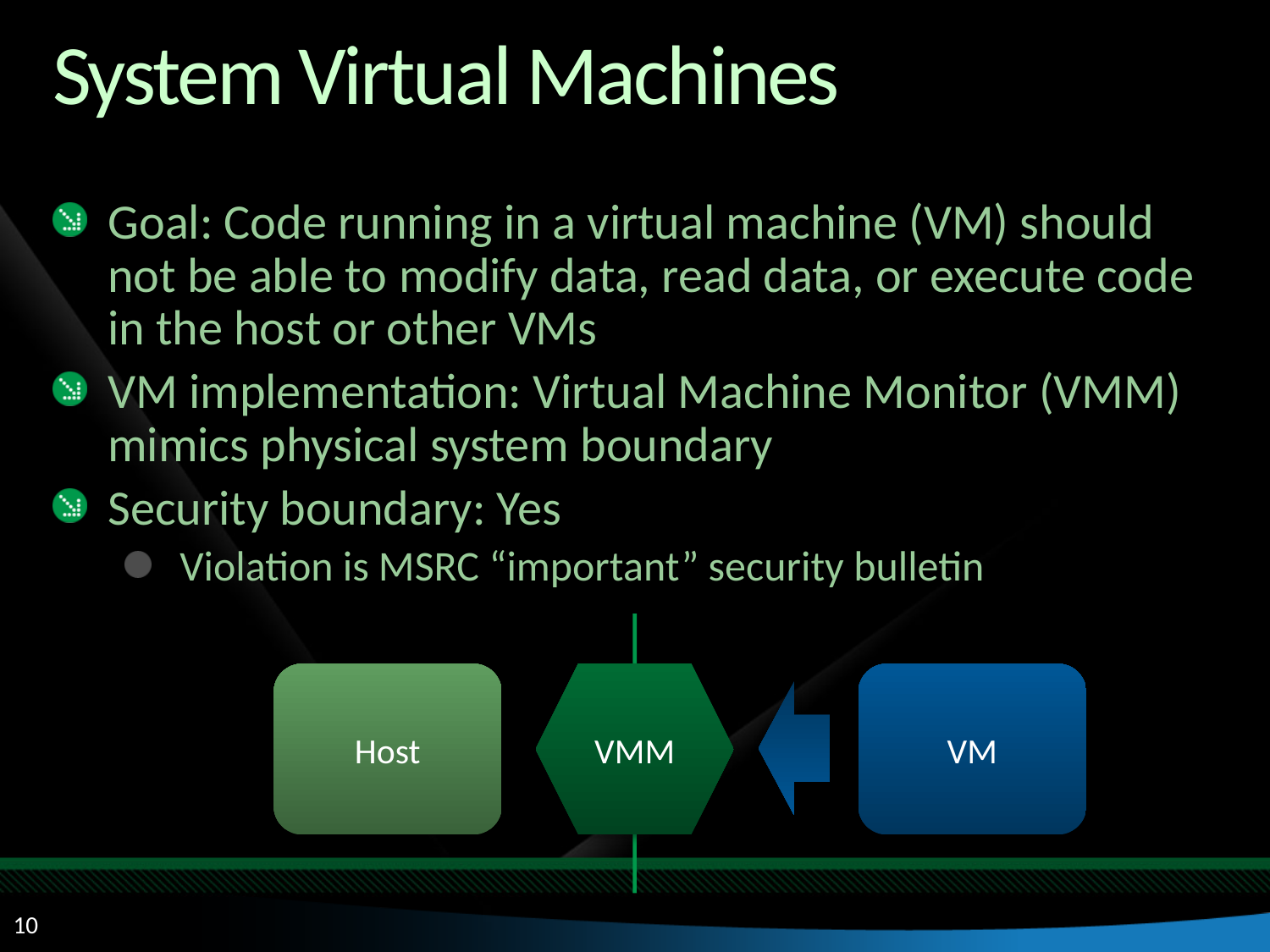

# System Virtual Machines
Goal: Code running in a virtual machine (VM) should not be able to modify data, read data, or execute code in the host or other VMs
VM implementation: Virtual Machine Monitor (VMM) mimics physical system boundary
Security boundary: Yes
Violation is MSRC “important” security bulletin
VMM
Host
VM